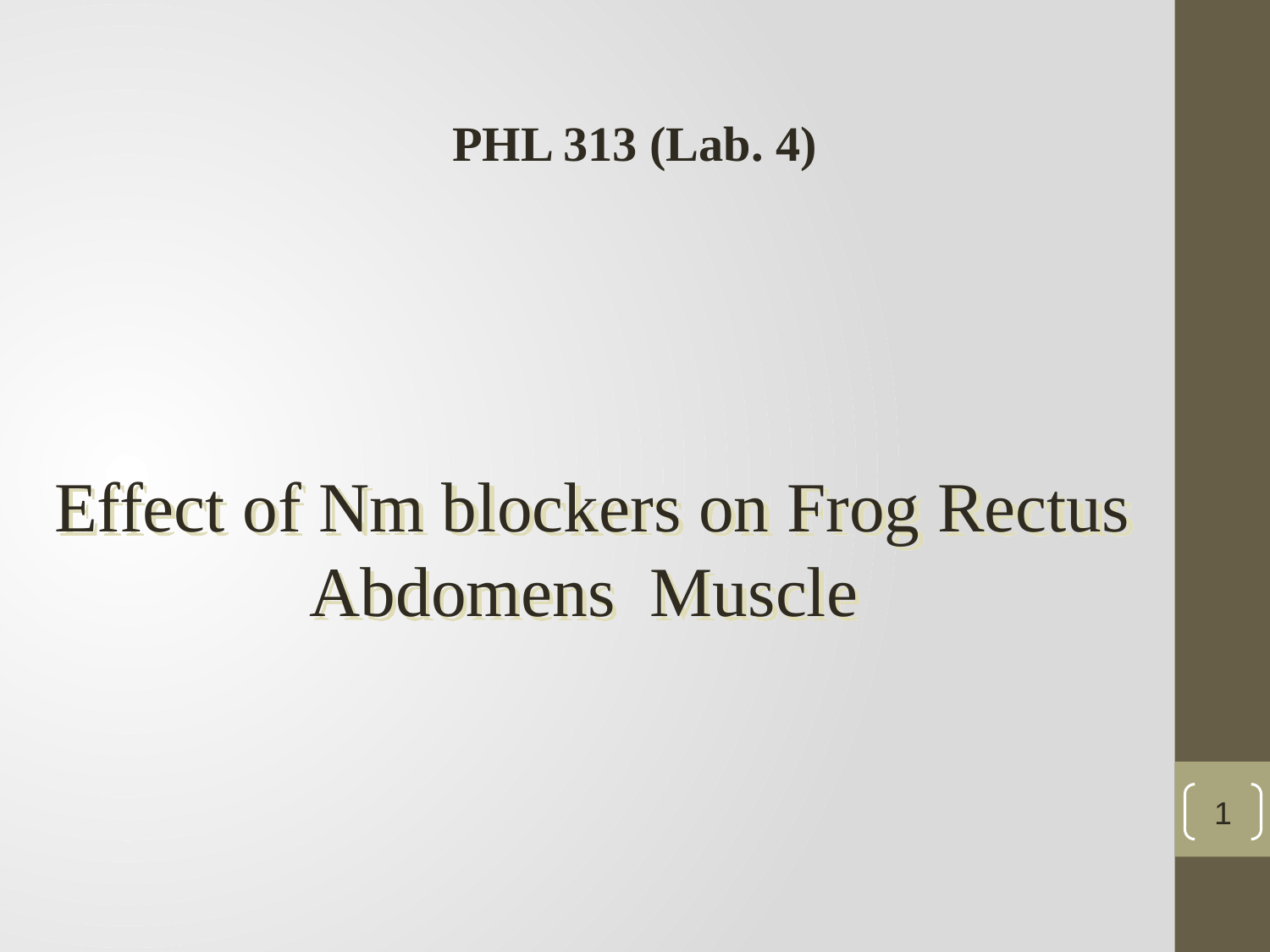

PHL 313 (Lab. 4)
Effect of Nm blockers on Frog Rectus Abdomens  Muscle
1